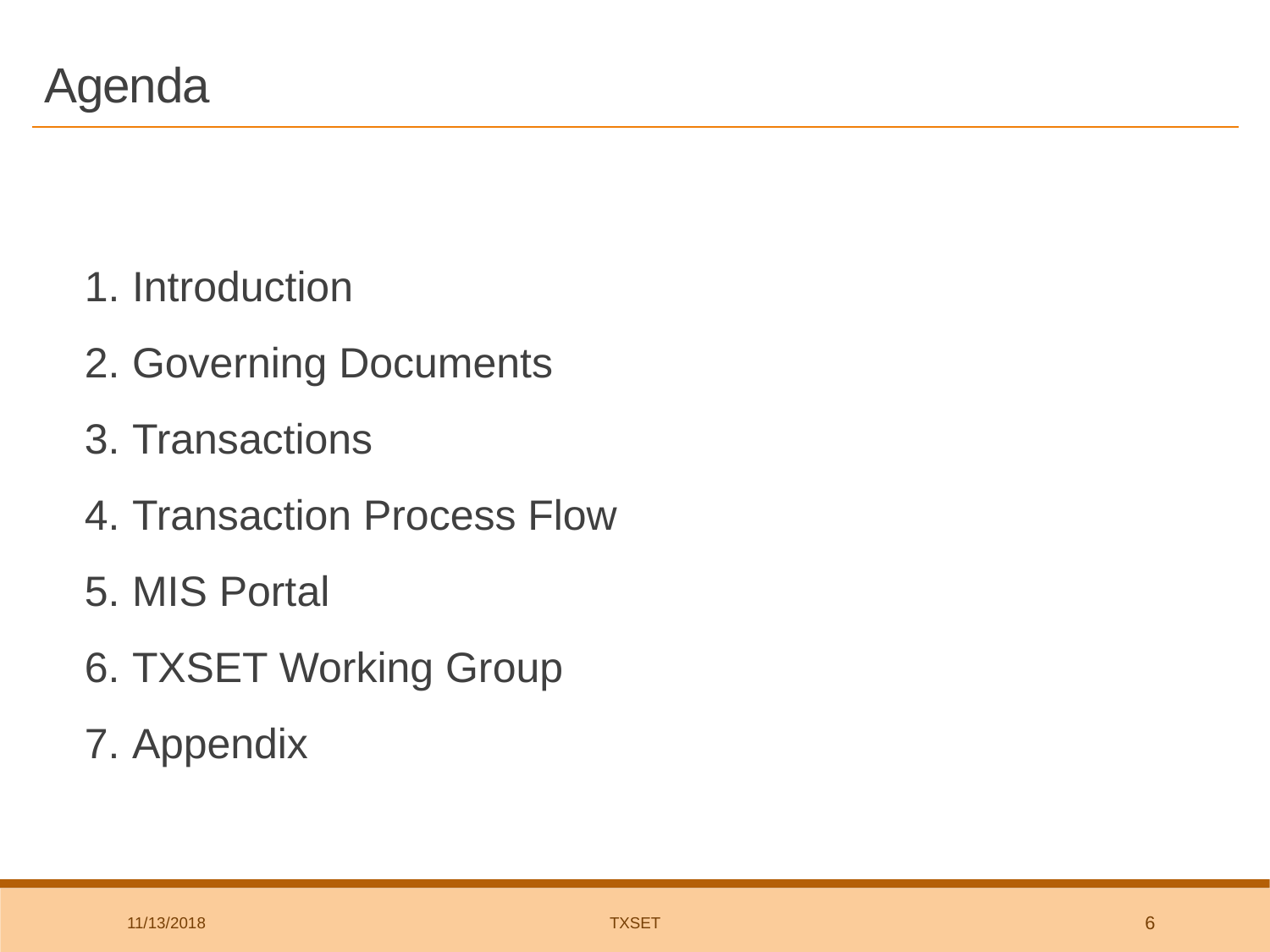

# Agenda
Introduction
Governing Documents
Transactions
Transaction Process Flow
MIS Portal
TXSET Working Group
Appendix

11/13/2018
TxSET
6